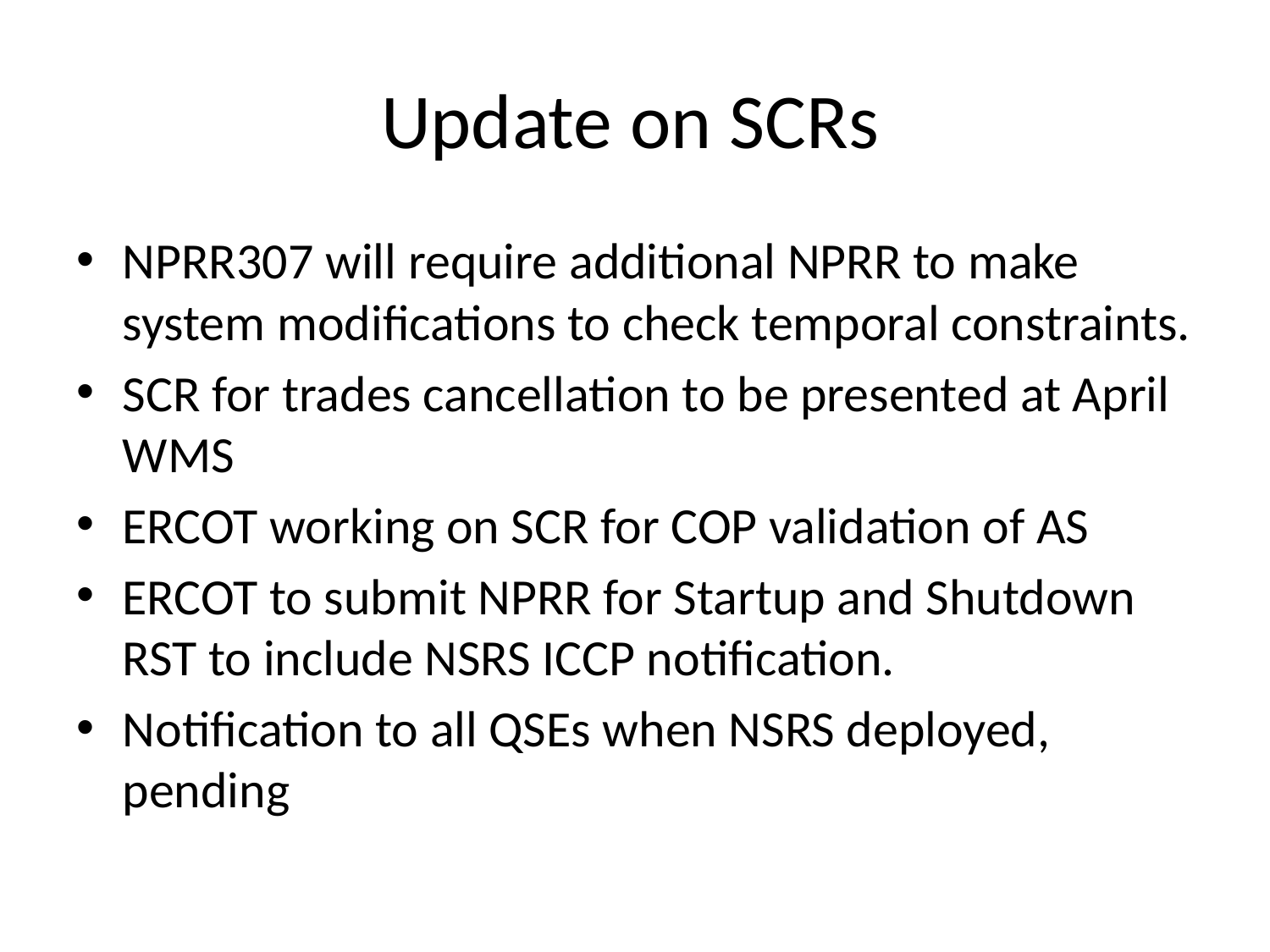

# Update on SCRs
NPRR307 will require additional NPRR to make system modifications to check temporal constraints.
SCR for trades cancellation to be presented at April WMS
ERCOT working on SCR for COP validation of AS
ERCOT to submit NPRR for Startup and Shutdown RST to include NSRS ICCP notification.
Notification to all QSEs when NSRS deployed, pending